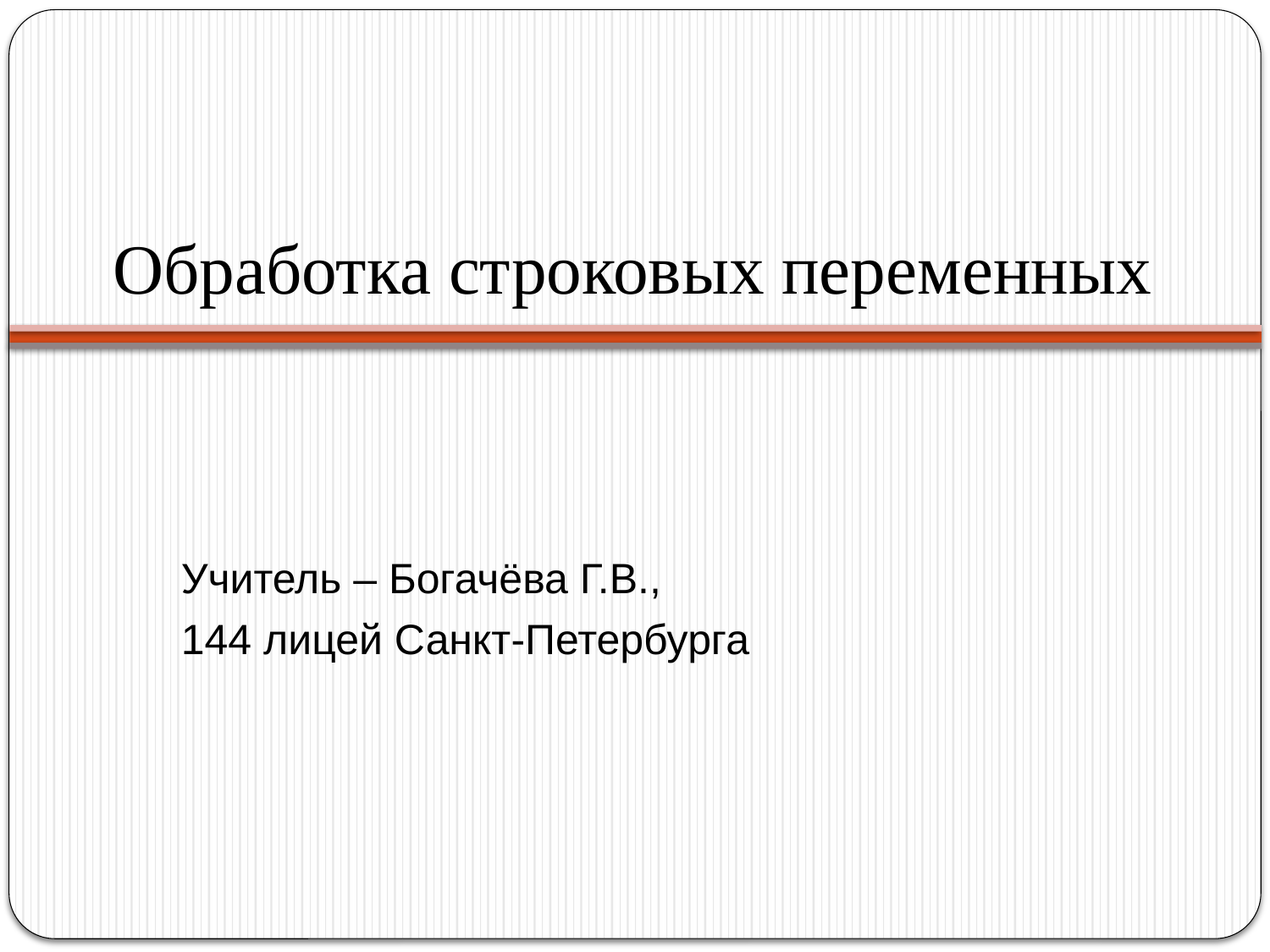

# Обработка строковых переменных
Учитель – Богачёва Г.В.,
144 лицей Санкт-Петербурга